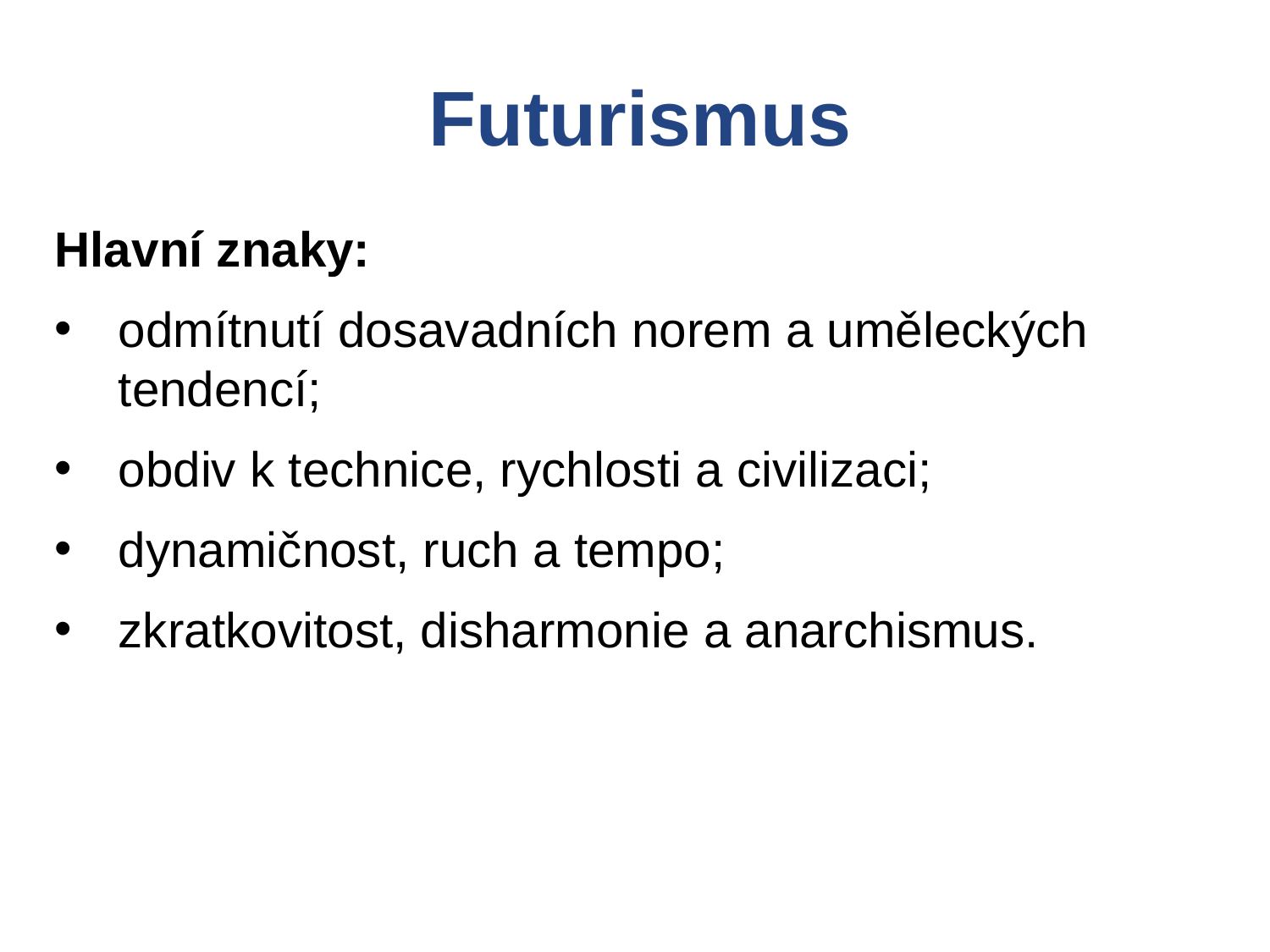

Futurismus
Hlavní znaky:
odmítnutí dosavadních norem a uměleckých tendencí;
obdiv k technice, rychlosti a civilizaci;
dynamičnost, ruch a tempo;
zkratkovitost, disharmonie a anarchismus.